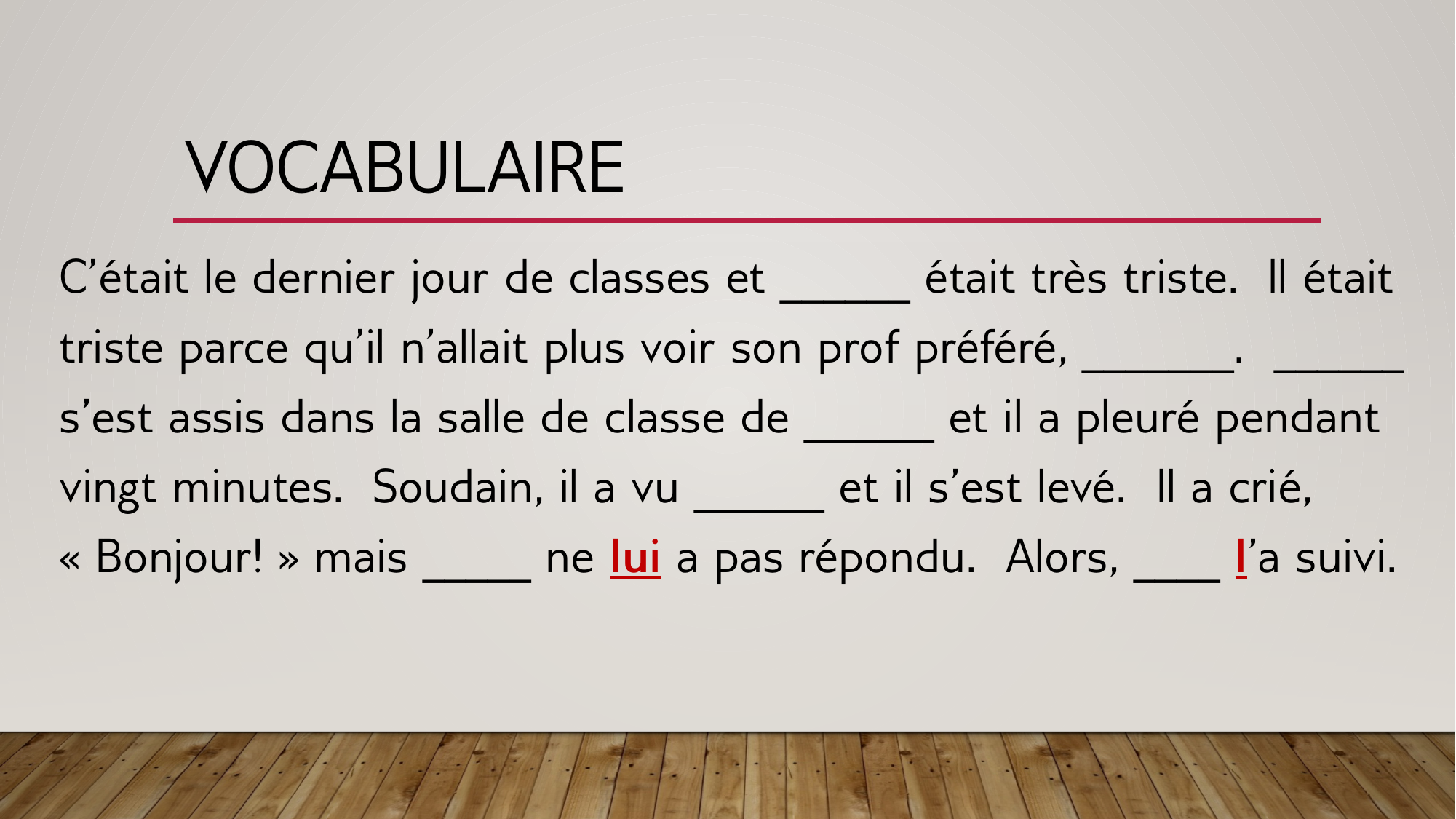

# VOCABULAIRE
C’était le dernier jour de classes et ______ était très triste.  Il était triste parce qu’il n’allait plus voir son prof préféré, _______.  ______ s’est assis dans la salle de classe de ______ et il a pleuré pendant vingt minutes.  Soudain, il a vu ______ et il s’est levé.  Il a crié, « Bonjour! » mais _____ ne lui a pas répondu.  Alors, ____ l’a suivi.